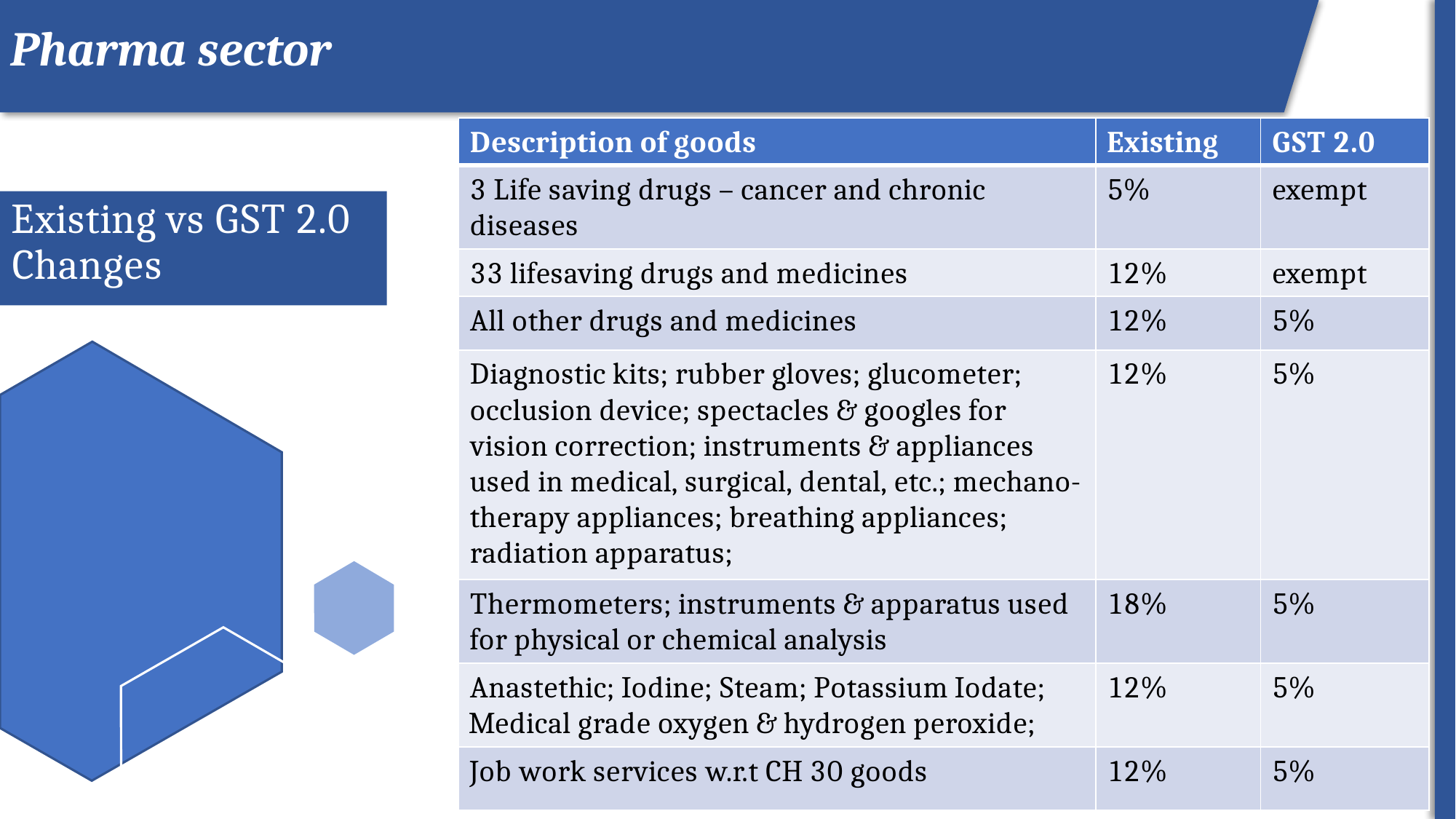

Pharma sector
| Description of goods | Existing | GST 2.0 |
| --- | --- | --- |
| 3 Life saving drugs – cancer and chronic diseases | 5% | exempt |
| 33 lifesaving drugs and medicines | 12% | exempt |
| All other drugs and medicines | 12% | 5% |
| Diagnostic kits; rubber gloves; glucometer; occlusion device; spectacles & googles for vision correction; instruments & appliances used in medical, surgical, dental, etc.; mechano-therapy appliances; breathing appliances; radiation apparatus; | 12% | 5% |
| Thermometers; instruments & apparatus used for physical or chemical analysis | 18% | 5% |
| Anastethic; Iodine; Steam; Potassium Iodate; Medical grade oxygen & hydrogen peroxide; | 12% | 5% |
| Job work services w.r.t CH 30 goods | 12% | 5% |
ROI
# Existing vs GST 2.0 Changes
7